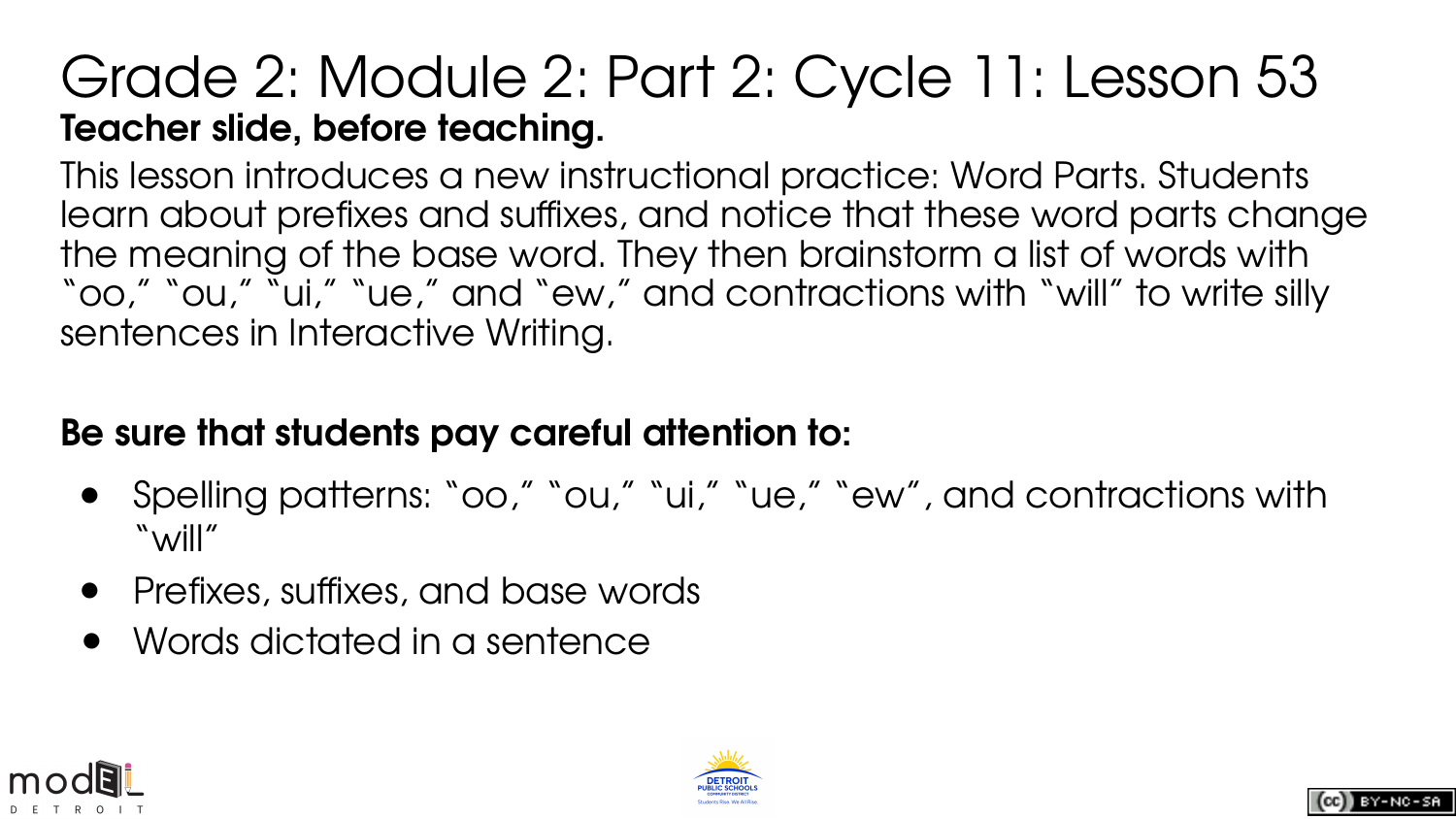

# Grade 2: Module 2: Part 2: Cycle 11: Lesson 53
Teacher slide, before teaching.
This lesson introduces a new instructional practice: Word Parts. Students learn about prefixes and suffixes, and notice that these word parts change the meaning of the base word. They then brainstorm a list of words with “oo,” “ou,” “ui,” “ue,” and “ew,” and contractions with “will” to write silly sentences in Interactive Writing.

Be sure that students pay careful attention to:
Spelling patterns: “oo,” “ou,” “ui,” “ue,” “ew”, and contractions with “will”
Prefixes, suffixes, and base words
Words dictated in a sentence